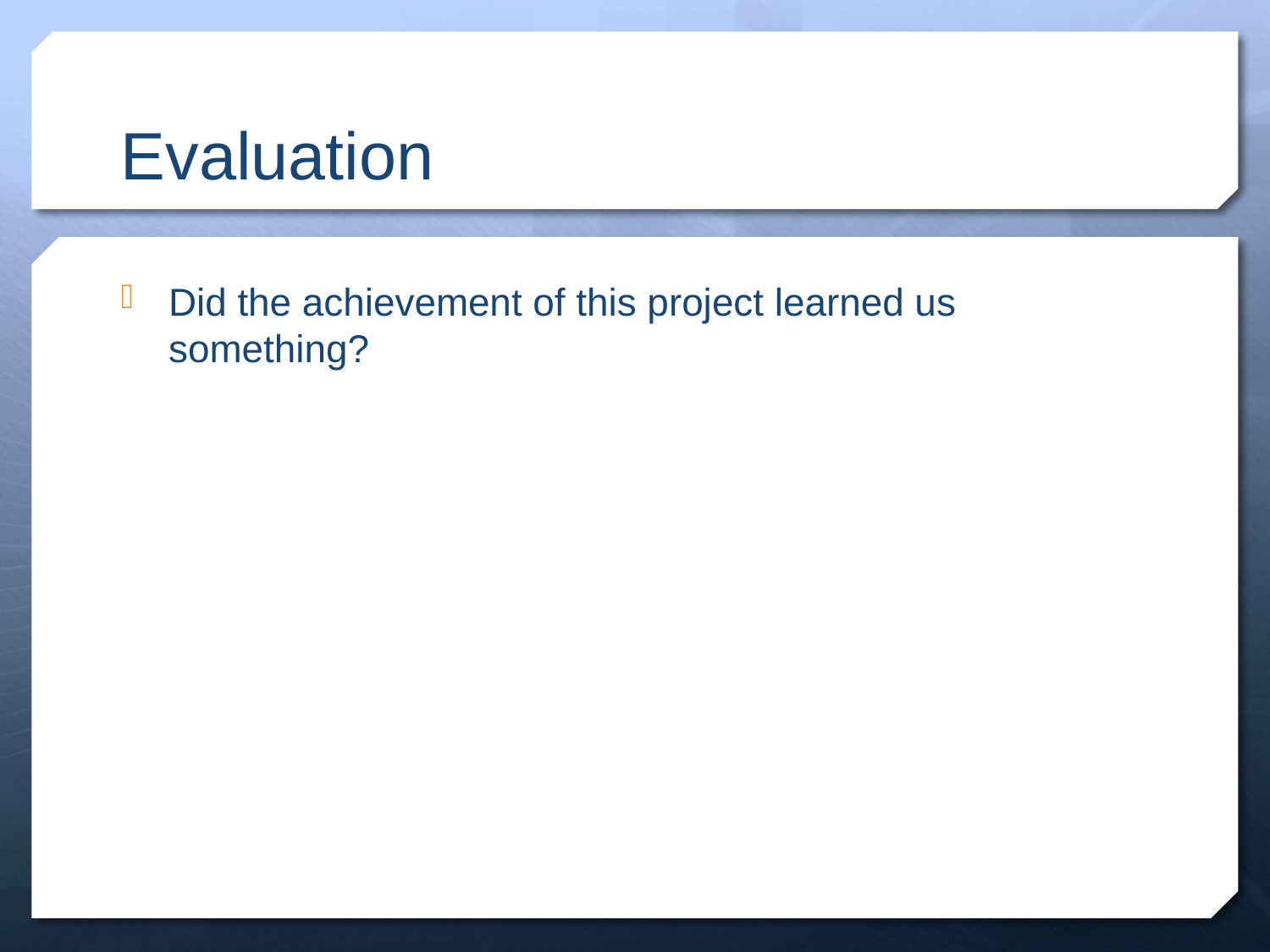

# Evaluation
Did the achievement of this project learned us something?